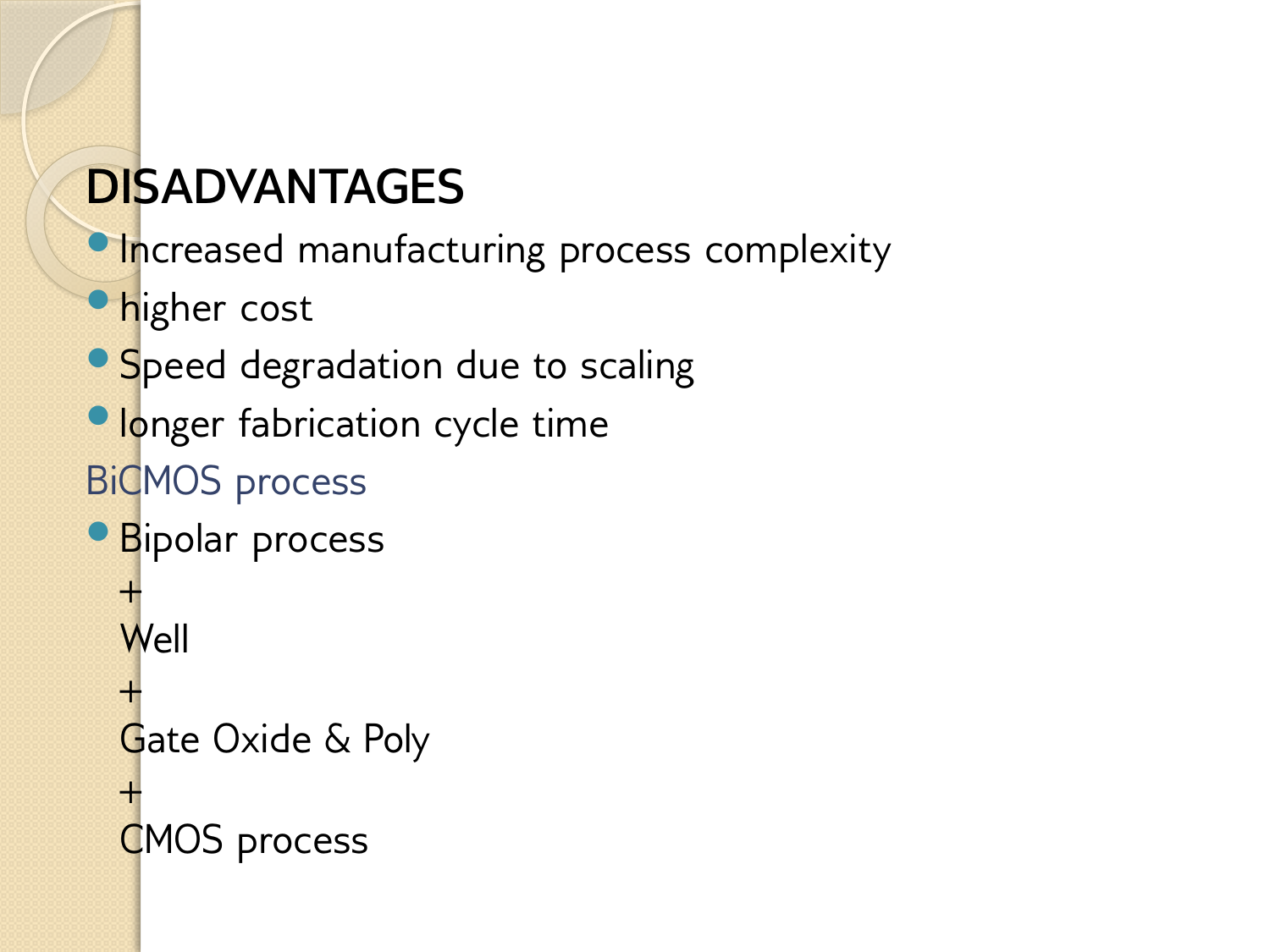

DISADVANTAGES
Increased manufacturing process complexity
higher cost
Speed degradation due to scaling
longer fabrication cycle time
BiCMOS process
Bipolar process
+
Well
+
Gate Oxide & Poly
+
CMOS process